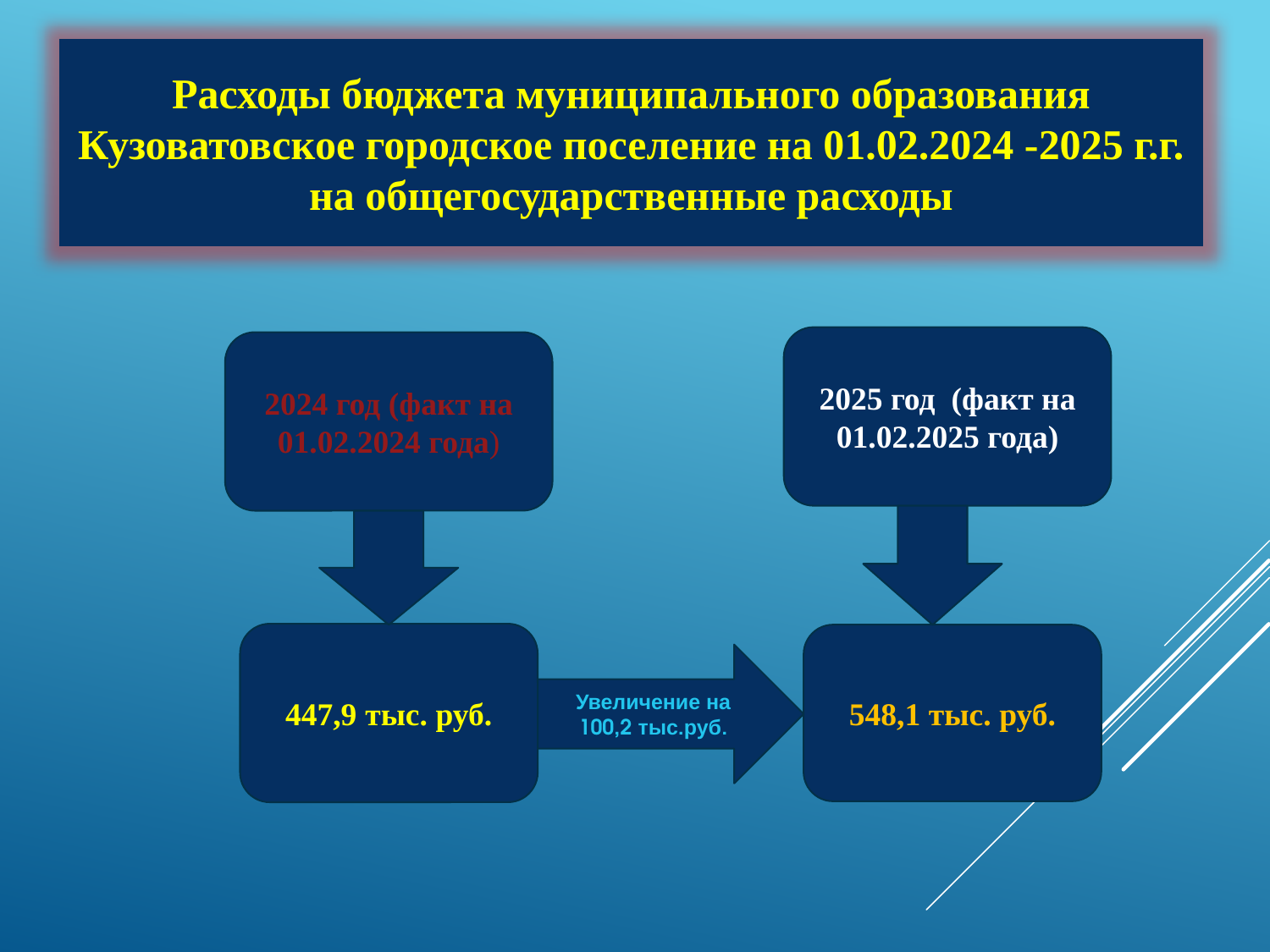

Расходы бюджета муниципального образования Кузоватовское городское поселение на 01.02.2024 -2025 г.г. на общегосударственные расходы
2025 год  (факт на 01.02.2025 года)
2024 год (факт на 01.02.2024 года)

447,9 тыс. руб.
548,1 тыс. руб.
Увеличение на 100,2 тыс.руб.